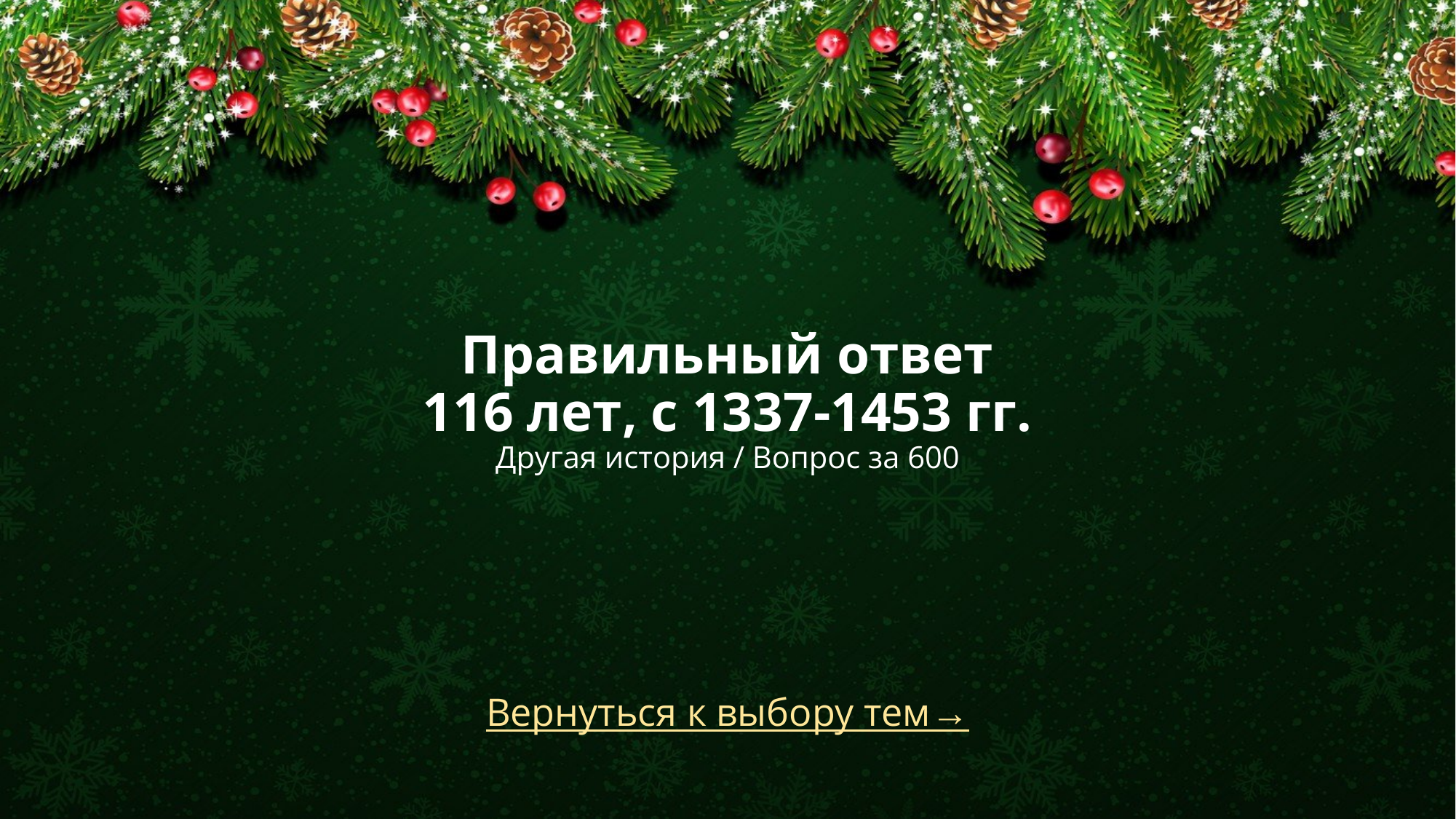

# Правильный ответ 116 лет, с 1337-1453 гг. Другая история / Вопрос за 600
Вернуться к выбору тем→